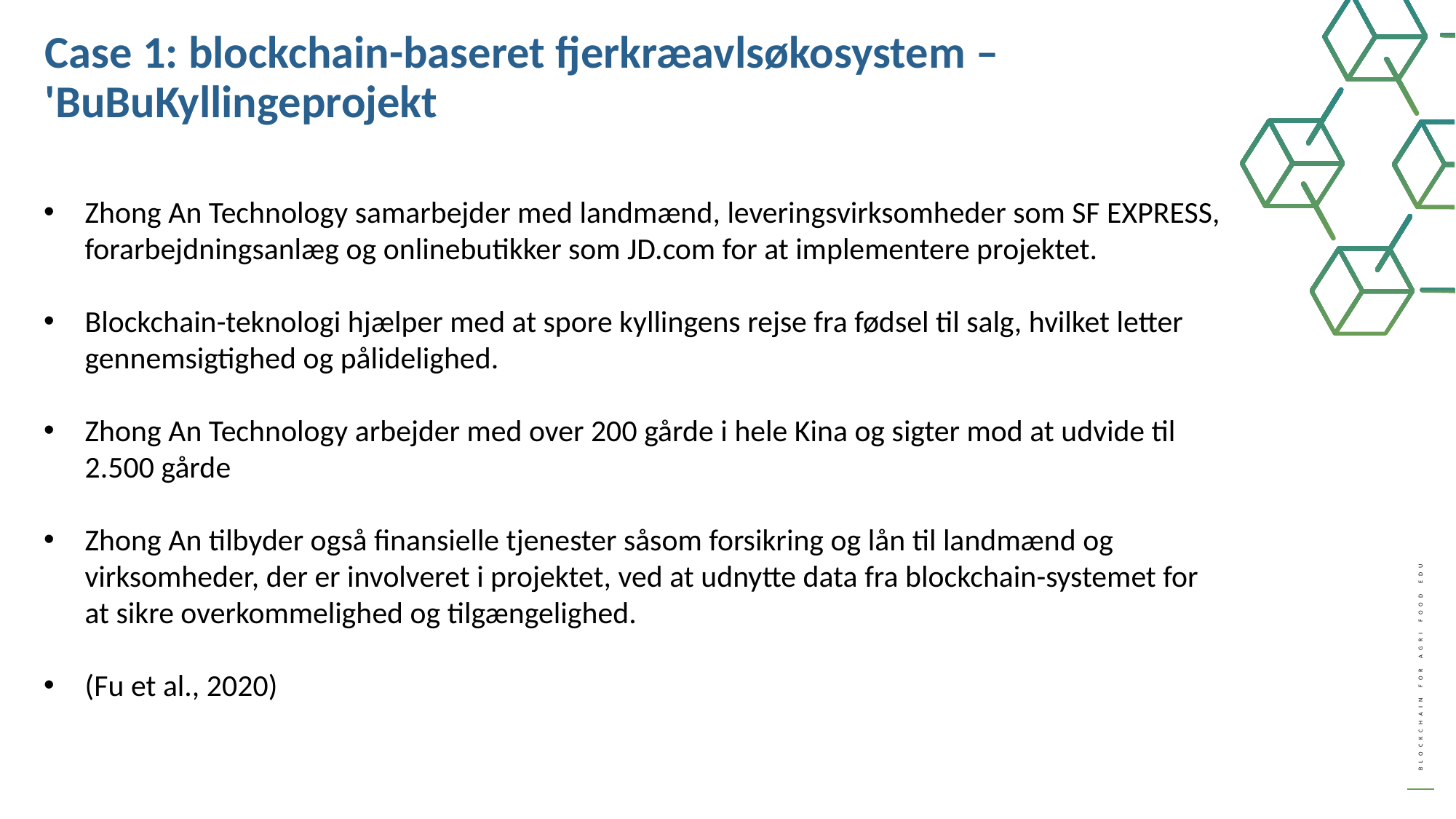

Case 1: blockchain-baseret fjerkræavlsøkosystem – 'BuBuKyllingeprojekt
Zhong An Technology samarbejder med landmænd, leveringsvirksomheder som SF EXPRESS, forarbejdningsanlæg og onlinebutikker som JD.com for at implementere projektet.

Blockchain-teknologi hjælper med at spore kyllingens rejse fra fødsel til salg, hvilket letter gennemsigtighed og pålidelighed.

​Zhong An Technology arbejder med over 200 gårde i hele Kina og sigter mod at udvide til 2.500 gårde

​Zhong An tilbyder også finansielle tjenester såsom forsikring og lån til landmænd og virksomheder, der er involveret i projektet, ved at udnytte data fra blockchain-systemet for at sikre overkommelighed og tilgængelighed.

(Fu et al., 2020)

,